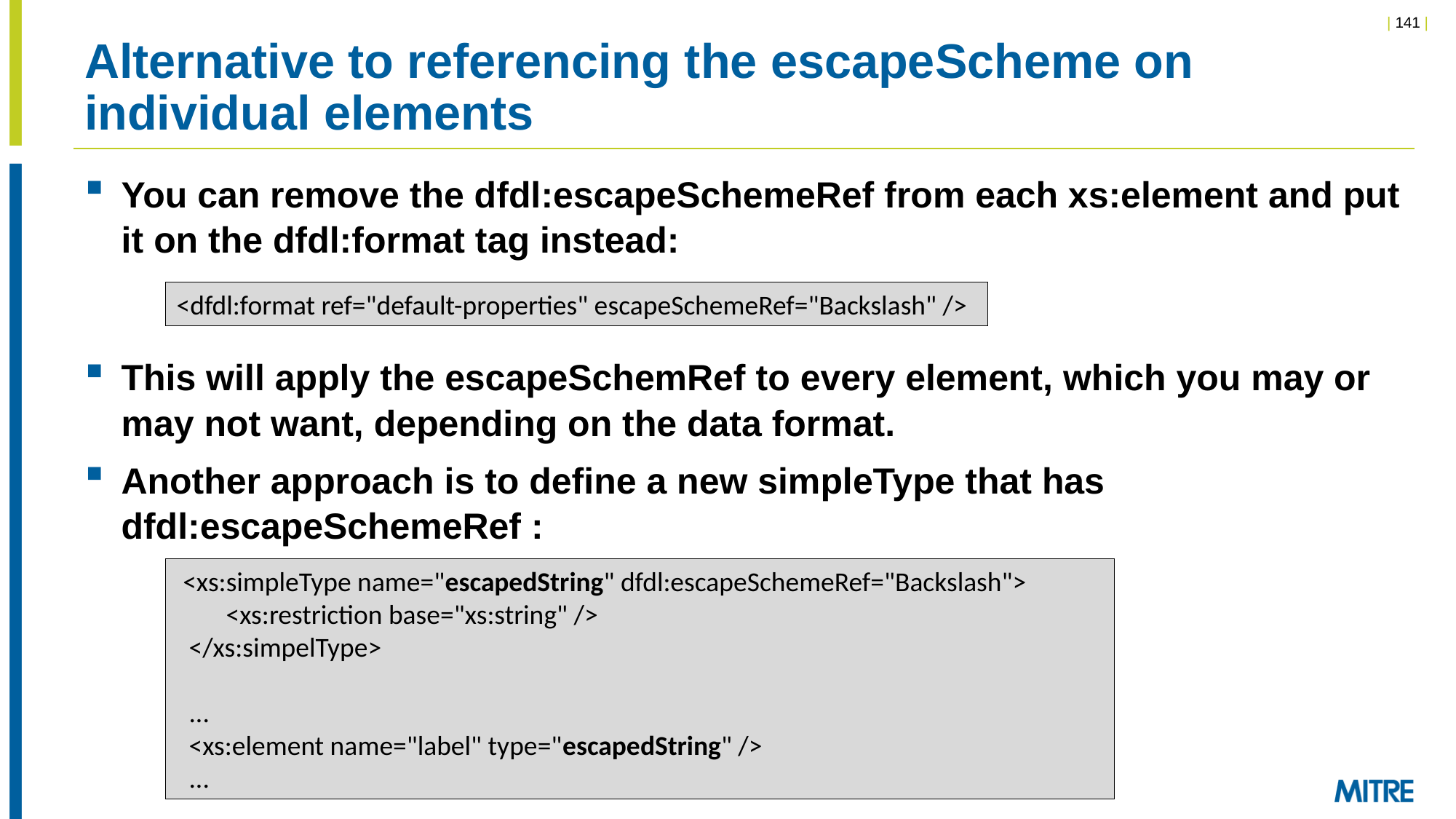

# Alternative to referencing the escapeScheme on individual elements
You can remove the dfdl:escapeSchemeRef from each xs:element and put it on the dfdl:format tag instead:
<dfdl:format ref="default-properties" escapeSchemeRef="Backslash" />
This will apply the escapeSchemRef to every element, which you may or may not want, depending on the data format.
Another approach is to define a new simpleType that has dfdl:escapeSchemeRef :
 <xs:simpleType name="escapedString" dfdl:escapeSchemeRef="Backslash">
        <xs:restriction base="xs:string" />
  </xs:simpelType>

  ...
  <xs:element name="label" type="escapedString" />
  ...